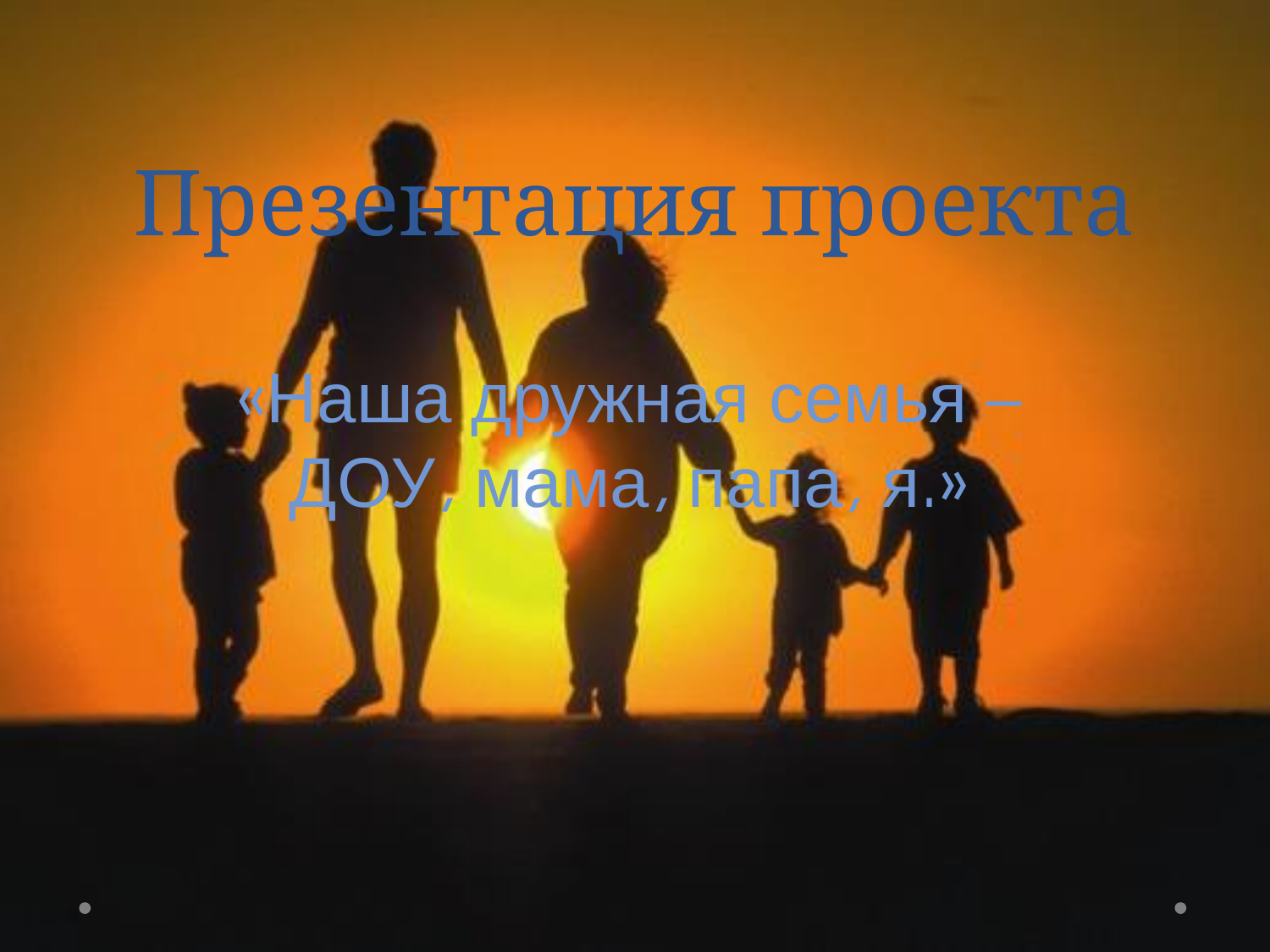

# Презентация проекта
«Наша дружная семья – ДОУ, мама, папа, я.»